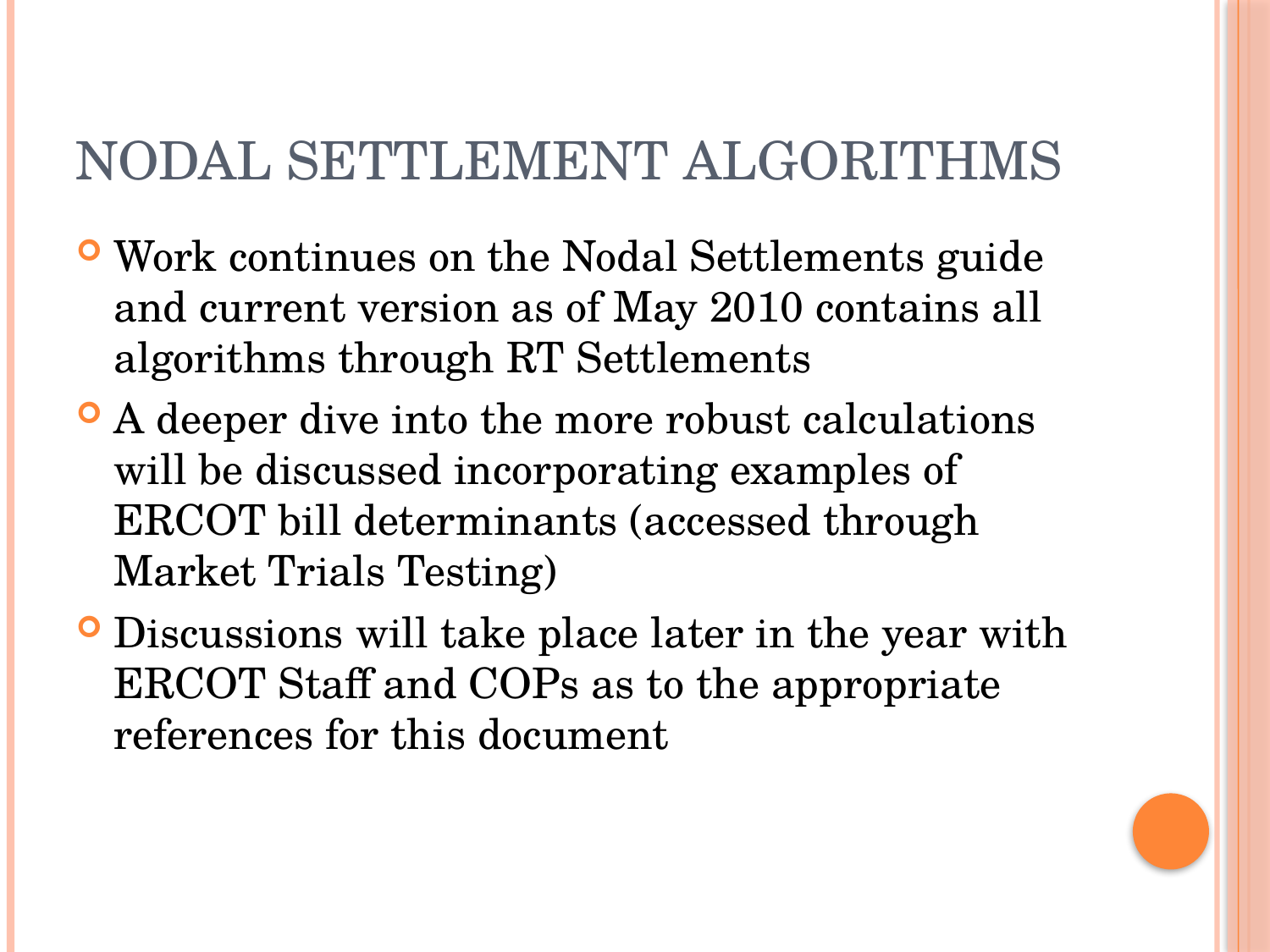

# Nodal Settlement Algorithms
Work continues on the Nodal Settlements guide and current version as of May 2010 contains all algorithms through RT Settlements
A deeper dive into the more robust calculations will be discussed incorporating examples of ERCOT bill determinants (accessed through Market Trials Testing)
Discussions will take place later in the year with ERCOT Staff and COPs as to the appropriate references for this document